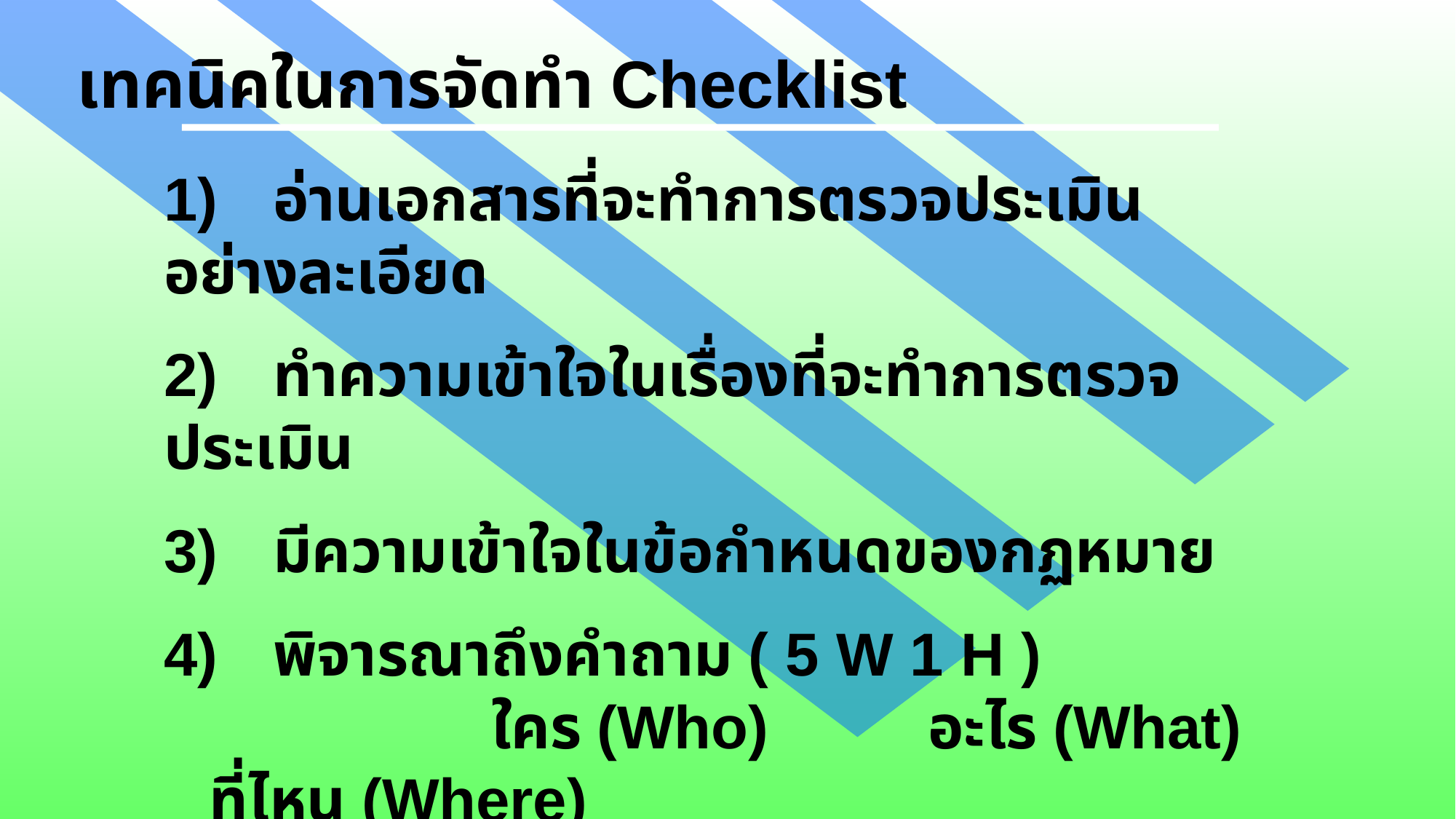

เทคนิคในการจัดทำ Checklist

1)	อ่านเอกสารที่จะทำการตรวจประเมินอย่างละเอียด
2)	ทำความเข้าใจในเรื่องที่จะทำการตรวจประเมิน
3)	มีความเข้าใจในข้อกำหนดของกฏหมาย
4)	พิจารณาถึงคำถาม ( 5 W 1 H )						ใคร (Who)		อะไร (What)		ที่ไหน (Where)
	เมื่อไร (When)	          ทำไม (Why)		อย่างไร (How)